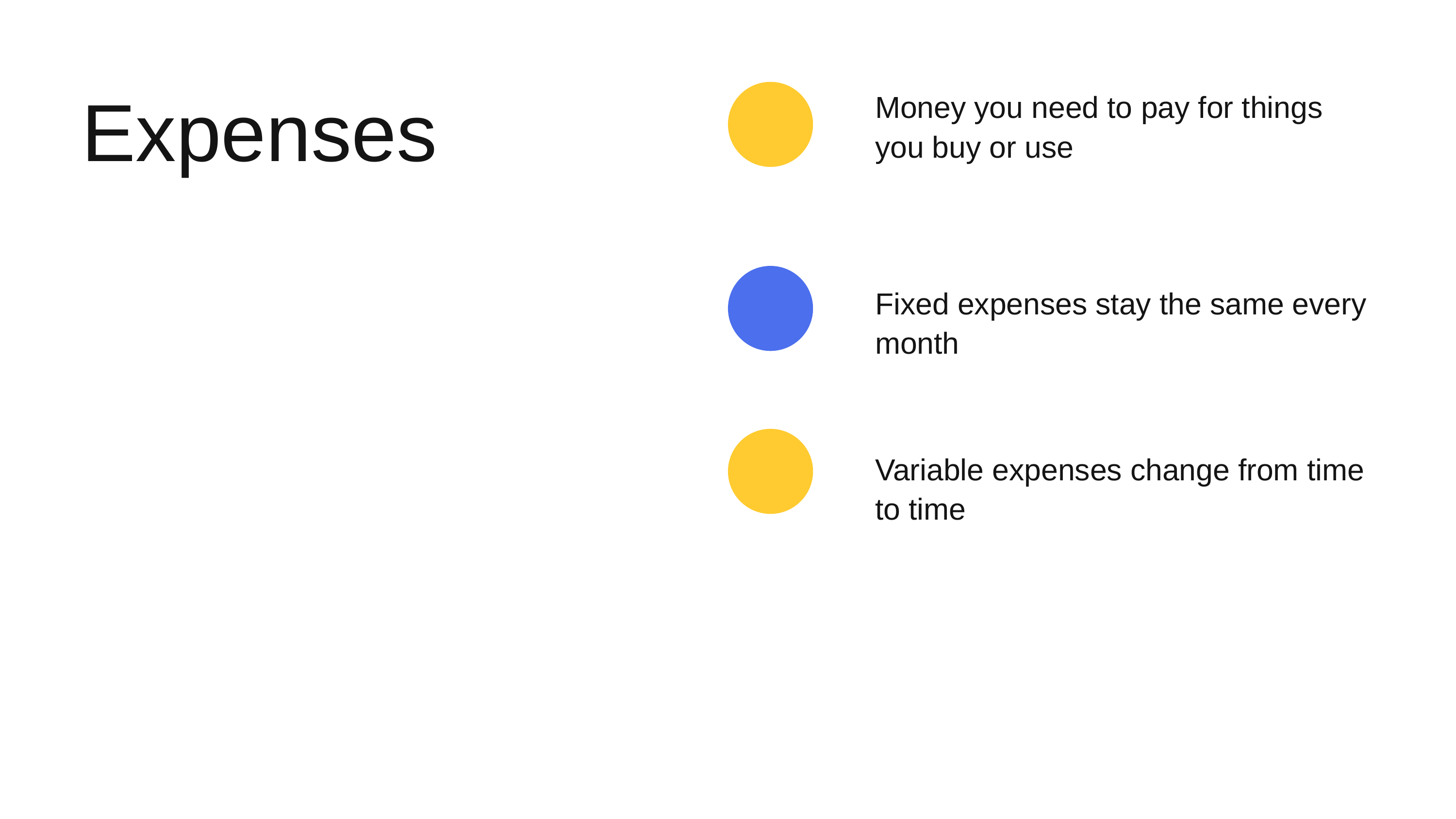

Expenses

Money you need to pay for things you buy or use

Fixed expenses stay the same every month

Variable expenses change from time to time